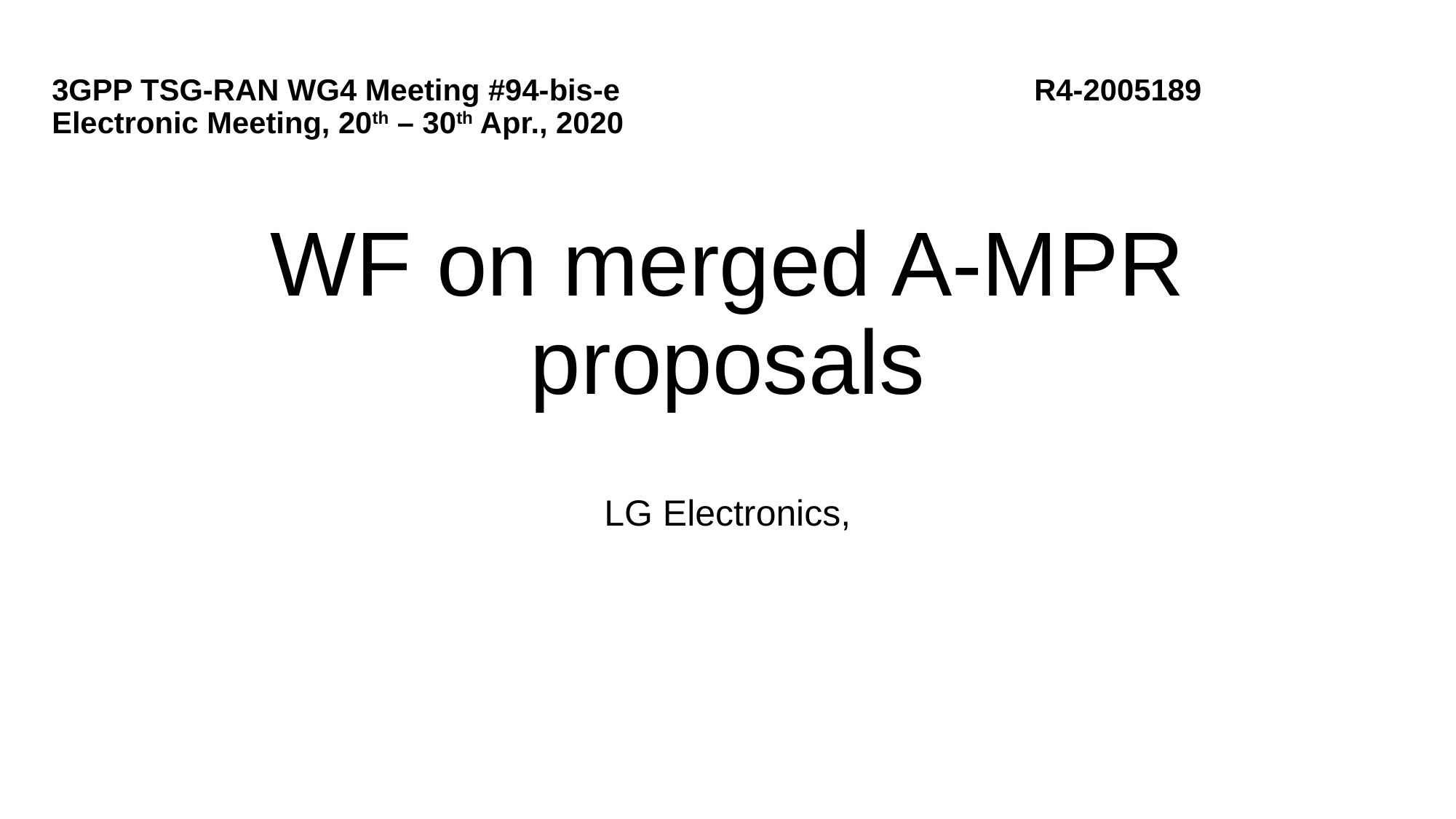

3GPP TSG-RAN WG4 Meeting #94-bis-e				R4-2005189
Electronic Meeting, 20th – 30th Apr., 2020
# WF on merged A-MPR proposals

LG Electronics,